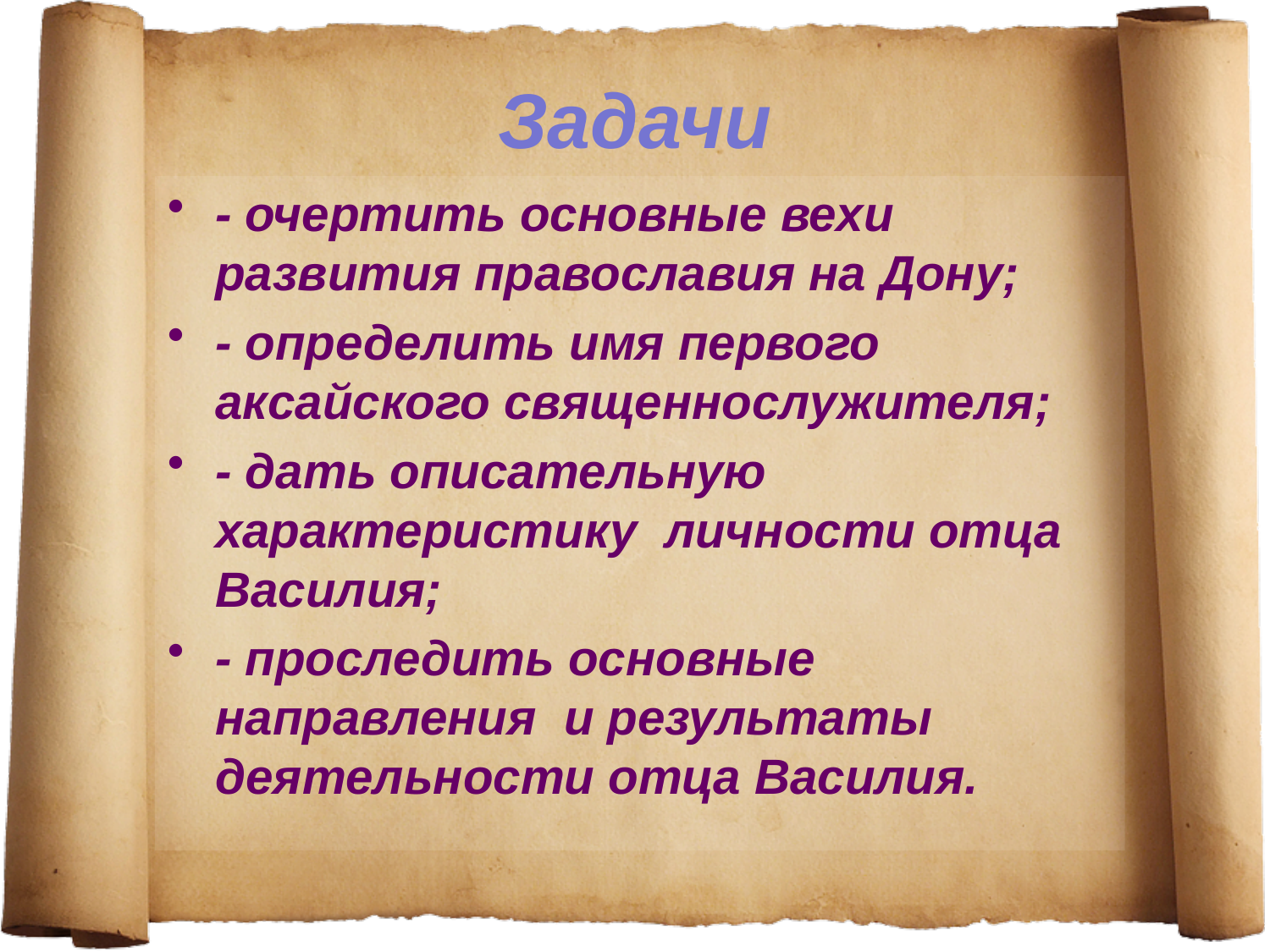

# Задачи
- очертить основные вехи развития православия на Дону;
- определить имя первого аксайского священнослужителя;
- дать описательную характеристику  личности отца Василия;
- проследить основные направления  и результаты деятельности отца Василия.